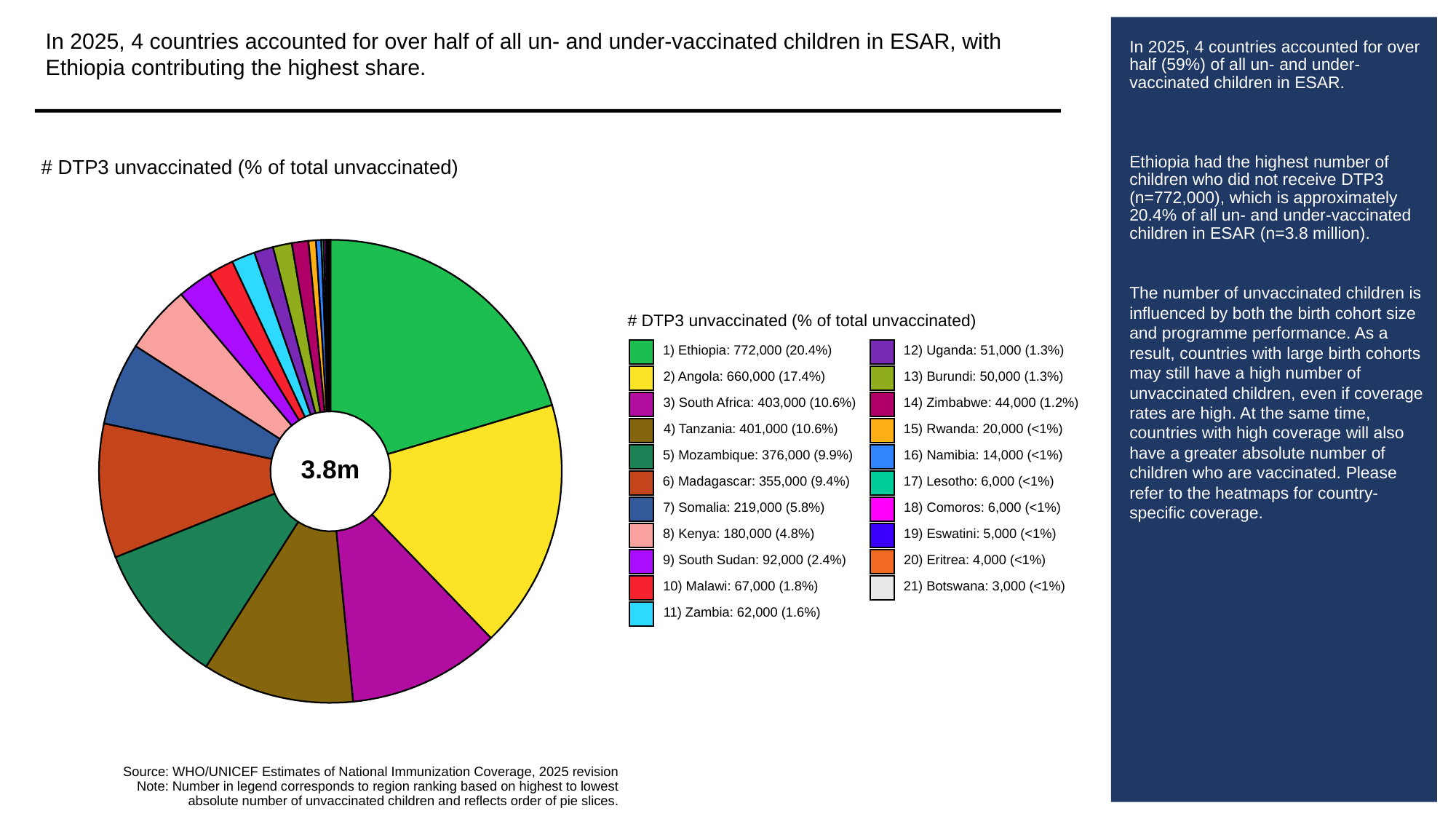

In 2025, 4 countries accounted for over half of all un- and under-vaccinated children in ESAR, with Ethiopia contributing the highest share.
# In 2025, 4 countries accounted for over half (59%) of all un- and under-vaccinated children in ESAR.

Ethiopia had the highest number of children who did not receive DTP3 (n=772,000), which is approximately 20.4% of all un- and under-vaccinated children in ESAR (n=3.8 million).

The number of unvaccinated children is influenced by both the birth cohort size and programme performance. As a result, countries with large birth cohorts may still have a high number of unvaccinated children, even if coverage rates are high. At the same time, countries with high coverage will also have a greater absolute number of children who are vaccinated. Please refer to the heatmaps for country-specific coverage.

# DTP3 unvaccinated (% of total unvaccinated)

# DTP3 unvaccinated (% of total unvaccinated)

1) Ethiopia: 772,000 (20.4%)
12) Uganda: 51,000 (1.3%)

2) Angola: 660,000 (17.4%)
13) Burundi: 50,000 (1.3%)

3) South Africa: 403,000 (10.6%)
14) Zimbabwe: 44,000 (1.2%)

4) Tanzania: 401,000 (10.6%)
15) Rwanda: 20,000 (<1%)

5) Mozambique: 376,000 (9.9%)
16) Namibia: 14,000 (<1%)
3.8m

6) Madagascar: 355,000 (9.4%)
17) Lesotho: 6,000 (<1%)

7) Somalia: 219,000 (5.8%)
18) Comoros: 6,000 (<1%)

8) Kenya: 180,000 (4.8%)
19) Eswatini: 5,000 (<1%)

9) South Sudan: 92,000 (2.4%)
20) Eritrea: 4,000 (<1%)

10) Malawi: 67,000 (1.8%)
21) Botswana: 3,000 (<1%)

11) Zambia: 62,000 (1.6%)
Source: WHO/UNICEF Estimates of National Immunization Coverage, 2025 revision
Note: Number in legend corresponds to region ranking based on highest to lowest
absolute number of unvaccinated children and reflects order of pie slices.